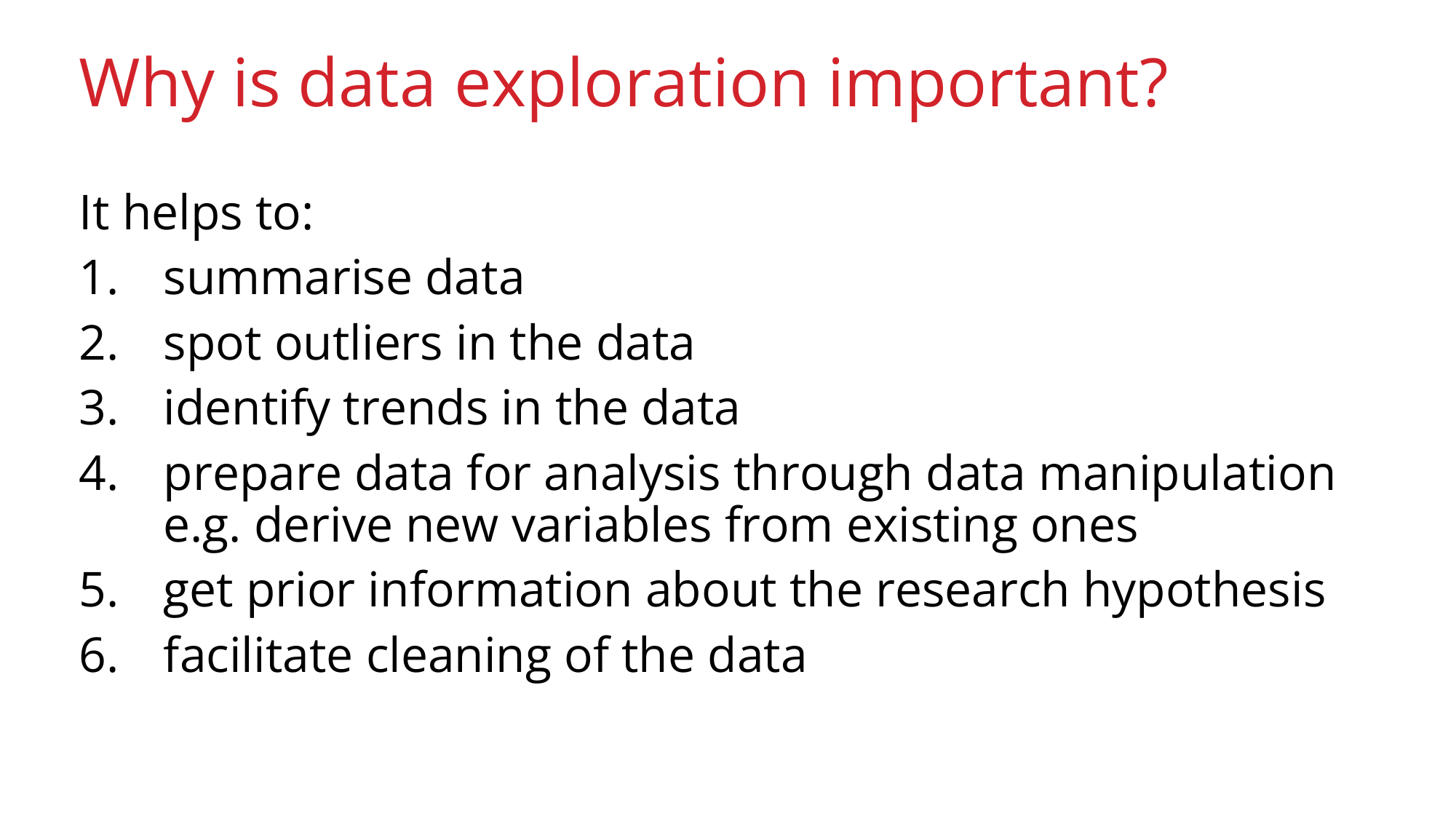

# Why is data exploration important?
It helps to:
summarise data
spot outliers in the data
identify trends in the data
prepare data for analysis through data manipulation e.g. derive new variables from existing ones
get prior information about the research hypothesis
facilitate cleaning of the data